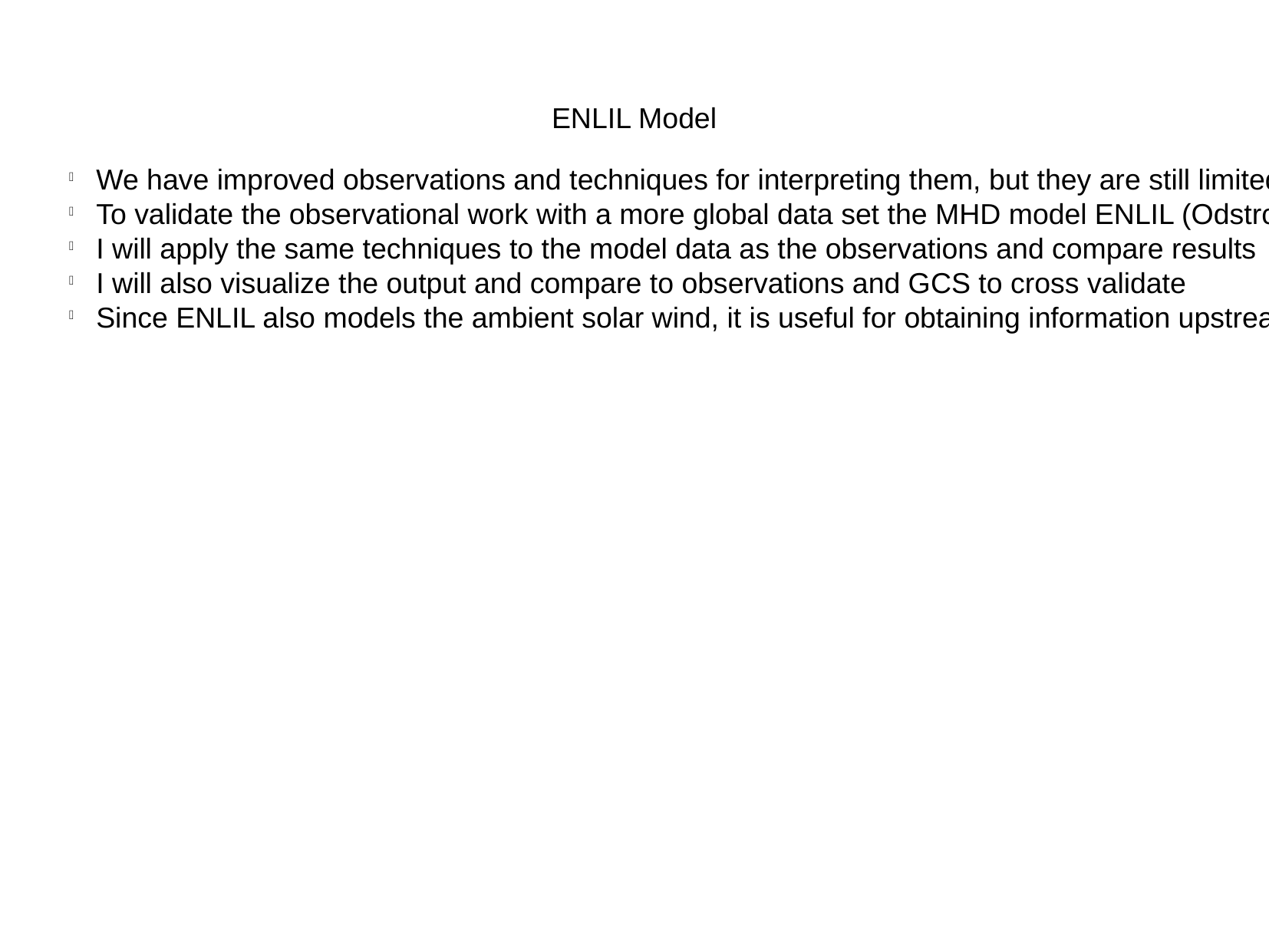

ENLIL Model
We have improved observations and techniques for interpreting them, but they are still limited
To validate the observational work with a more global data set the MHD model ENLIL (Odstrcil et al. 1996) will be used
I will apply the same techniques to the model data as the observations and compare results
I will also visualize the output and compare to observations and GCS to cross validate
Since ENLIL also models the ambient solar wind, it is useful for obtaining information upstream of the CME